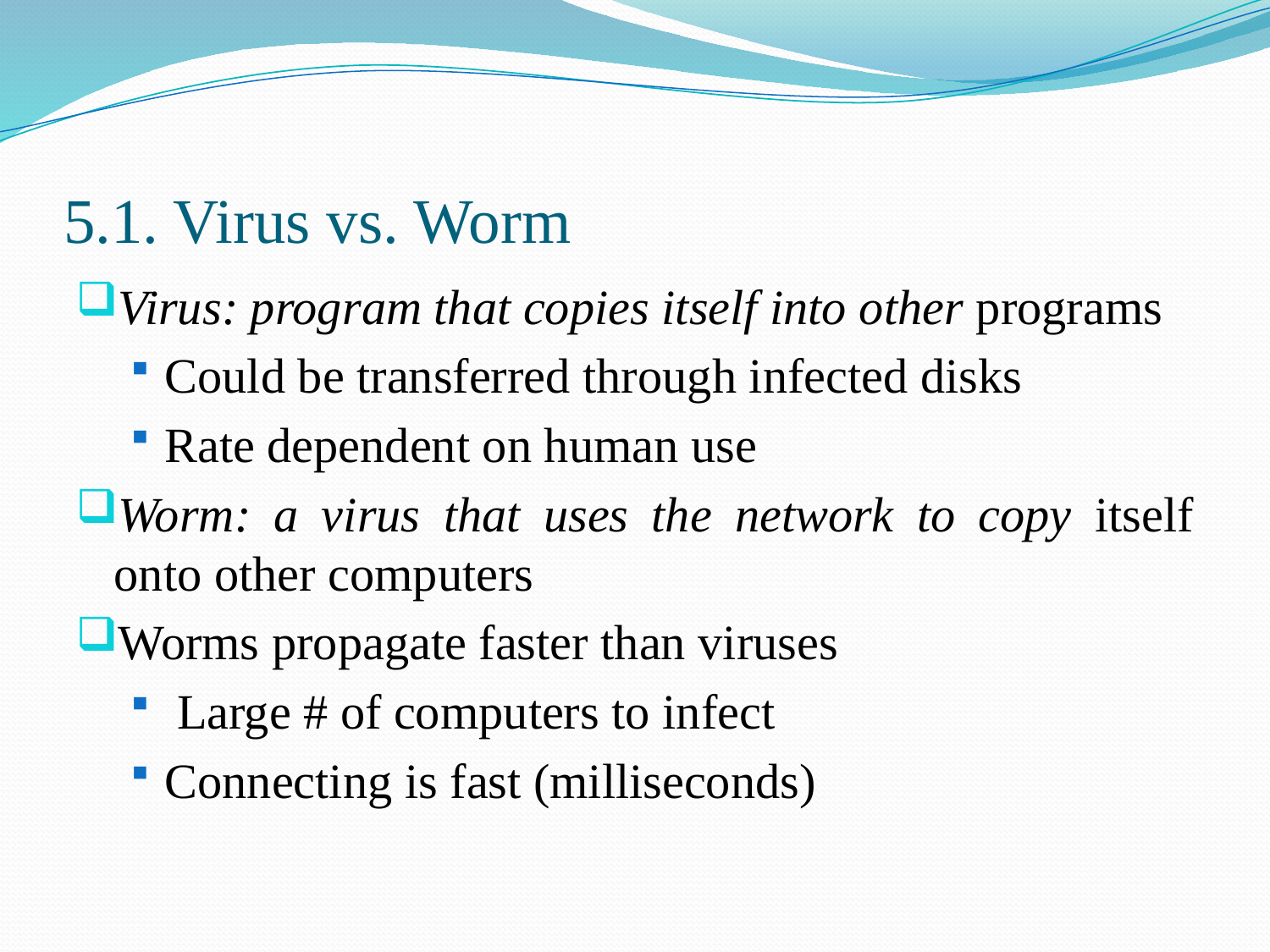

# 5.1. Virus vs. Worm
Virus: program that copies itself into other programs
Could be transferred through infected disks
Rate dependent on human use
Worm: a virus that uses the network to copy itself onto other computers
Worms propagate faster than viruses
 Large # of computers to infect
Connecting is fast (milliseconds)